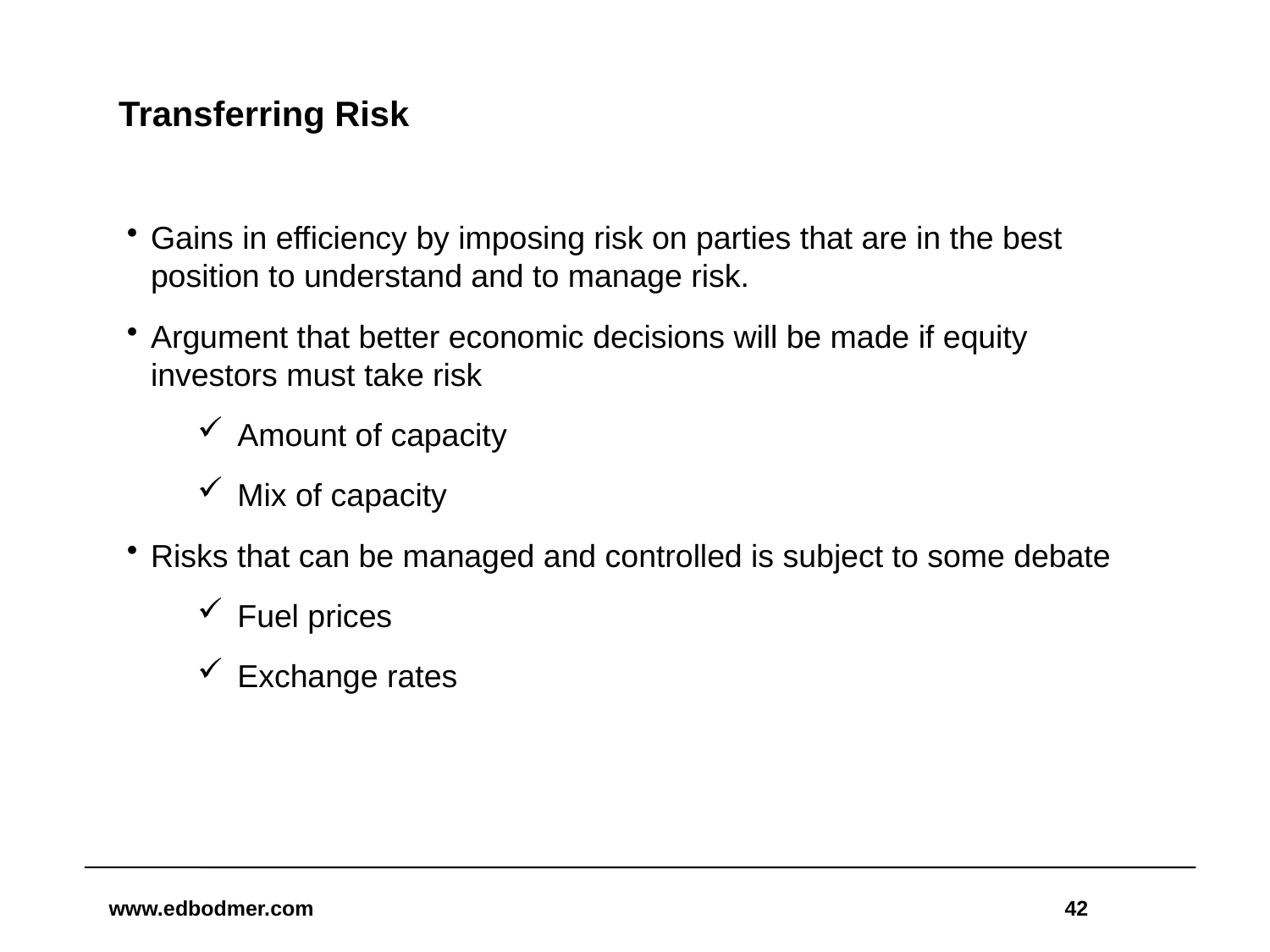

# Transferring Risk
Gains in efficiency by imposing risk on parties that are in the best position to understand and to manage risk.
Argument that better economic decisions will be made if equity investors must take risk
Amount of capacity
Mix of capacity
Risks that can be managed and controlled is subject to some debate
Fuel prices
Exchange rates